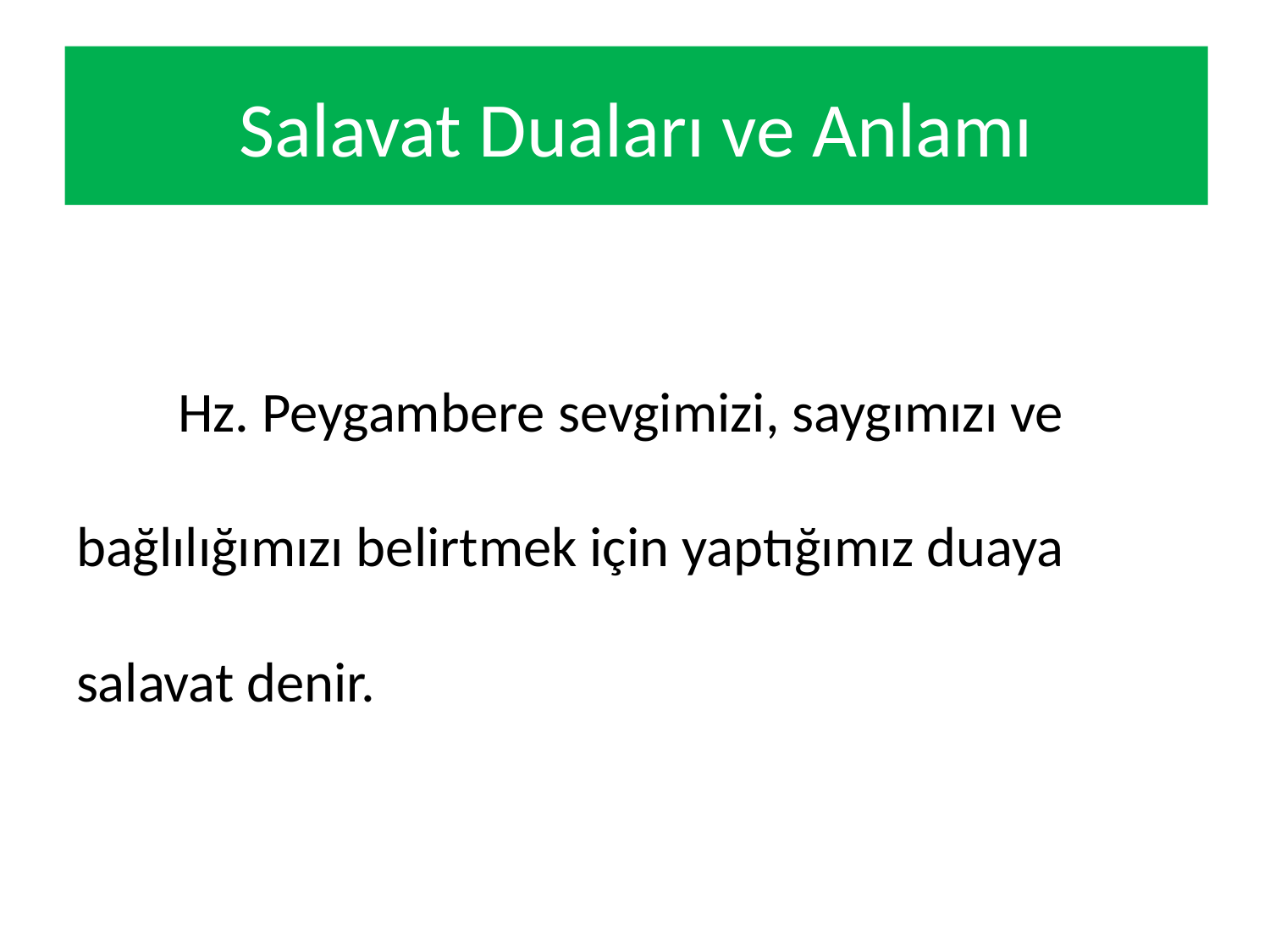

# Salavat Duaları ve Anlamı

        Hz. Peygambere sevgimizi, saygımızı ve bağlılığımızı belirtmek için yaptığımız duaya salavat denir.